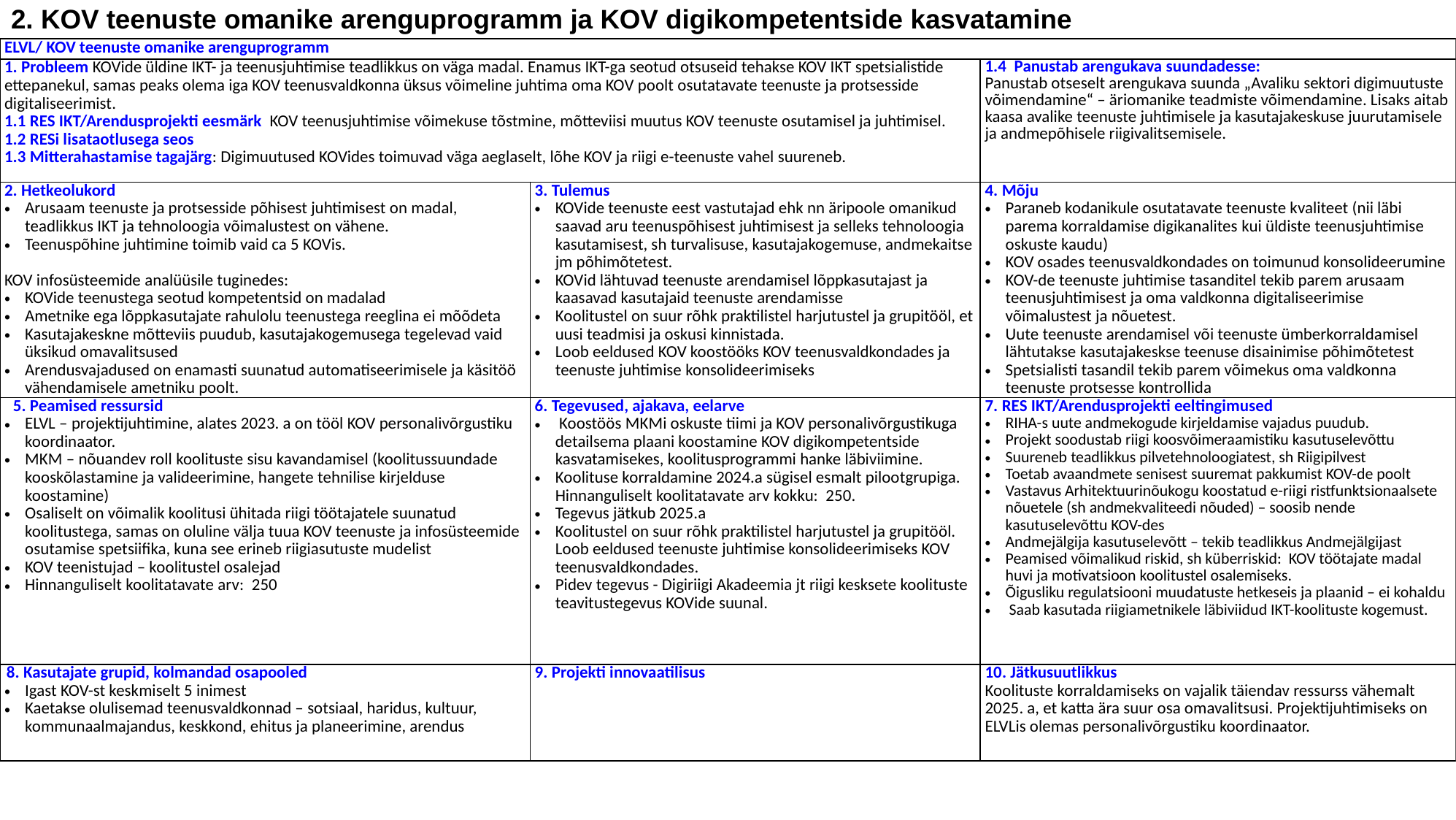

# 2. KOV teenuste omanike arenguprogramm ja KOV digikompetentside kasvatamine
| ELVL/ KOV teenuste omanike arenguprogramm |  |  |
| --- | --- | --- |
| 1. Probleem KOVide üldine IKT- ja teenusjuhtimise teadlikkus on väga madal. Enamus IKT-ga seotud otsuseid tehakse KOV IKT spetsialistide ettepanekul, samas peaks olema iga KOV teenusvaldkonna üksus võimeline juhtima oma KOV poolt osutatavate teenuste ja protsesside digitaliseerimist. 1.1 RES IKT/Arendusprojekti eesmärk KOV teenusjuhtimise võimekuse tõstmine, mõtteviisi muutus KOV teenuste osutamisel ja juhtimisel. 1.2 RESi lisataotlusega seos 1.3 Mitterahastamise tagajärg: Digimuutused KOVides toimuvad väga aeglaselt, lõhe KOV ja riigi e-teenuste vahel suureneb. |  | 1.4 Panustab arengukava suundadesse: Panustab otseselt arengukava suunda „Avaliku sektori digimuutuste võimendamine“ – äriomanike teadmiste võimendamine. Lisaks aitab kaasa avalike teenuste juhtimisele ja kasutajakeskuse juurutamisele ja andmepõhisele riigivalitsemisele. |
| 2. Hetkeolukord Arusaam teenuste ja protsesside põhisest juhtimisest on madal, teadlikkus IKT ja tehnoloogia võimalustest on vähene. Teenuspõhine juhtimine toimib vaid ca 5 KOVis. KOV infosüsteemide analüüsile tuginedes: KOVide teenustega seotud kompetentsid on madalad Ametnike ega lõppkasutajate rahulolu teenustega reeglina ei mõõdeta Kasutajakeskne mõtteviis puudub, kasutajakogemusega tegelevad vaid üksikud omavalitsused Arendusvajadused on enamasti suunatud automatiseerimisele ja käsitöö vähendamisele ametniku poolt. | 3. Tulemus KOVide teenuste eest vastutajad ehk nn äripoole omanikud saavad aru teenuspõhisest juhtimisest ja selleks tehnoloogia kasutamisest, sh turvalisuse, kasutajakogemuse, andmekaitse jm põhimõtetest. KOVid lähtuvad teenuste arendamisel lõppkasutajast ja kaasavad kasutajaid teenuste arendamisse Koolitustel on suur rõhk praktilistel harjutustel ja grupitööl, et uusi teadmisi ja oskusi kinnistada. Loob eeldused KOV koostööks KOV teenusvaldkondades ja teenuste juhtimise konsolideerimiseks | 4. Mõju Paraneb kodanikule osutatavate teenuste kvaliteet (nii läbi parema korraldamise digikanalites kui üldiste teenusjuhtimise oskuste kaudu) KOV osades teenusvaldkondades on toimunud konsolideerumine KOV-de teenuste juhtimise tasanditel tekib parem arusaam teenusjuhtimisest ja oma valdkonna digitaliseerimise võimalustest ja nõuetest. Uute teenuste arendamisel või teenuste ümberkorraldamisel lähtutakse kasutajakeskse teenuse disainimise põhimõtetest Spetsialisti tasandil tekib parem võimekus oma valdkonna teenuste protsesse kontrollida |
| 5. Peamised ressursid ELVL – projektijuhtimine, alates 2023. a on tööl KOV personalivõrgustiku koordinaator. MKM – nõuandev roll koolituste sisu kavandamisel (koolitussuundade kooskõlastamine ja valideerimine, hangete tehnilise kirjelduse koostamine) Osaliselt on võimalik koolitusi ühitada riigi töötajatele suunatud koolitustega, samas on oluline välja tuua KOV teenuste ja infosüsteemide osutamise spetsiifika, kuna see erineb riigiasutuste mudelist KOV teenistujad – koolitustel osalejad Hinnanguliselt koolitatavate arv: 250 | 6. Tegevused, ajakava, eelarve Koostöös MKMi oskuste tiimi ja KOV personalivõrgustikuga detailsema plaani koostamine KOV digikompetentside kasvatamisekes, koolitusprogrammi hanke läbiviimine. Koolituse korraldamine 2024.a sügisel esmalt pilootgrupiga. Hinnanguliselt koolitatavate arv kokku: 250. Tegevus jätkub 2025.a Koolitustel on suur rõhk praktilistel harjutustel ja grupitööl. Loob eeldused teenuste juhtimise konsolideerimiseks KOV teenusvaldkondades. Pidev tegevus - Digiriigi Akadeemia jt riigi kesksete koolituste teavitustegevus KOVide suunal. | 7. RES IKT/Arendusprojekti eeltingimused RIHA-s uute andmekogude kirjeldamise vajadus puudub. Projekt soodustab riigi koosvõimeraamistiku kasutuselevõttu Suureneb teadlikkus pilvetehnoloogiatest, sh Riigipilvest Toetab avaandmete senisest suuremat pakkumist KOV-de poolt Vastavus Arhitektuurinõukogu koostatud e-riigi ristfunktsionaalsete nõuetele (sh andmekvaliteedi nõuded) – soosib nende kasutuselevõttu KOV-des Andmejälgija kasutuselevõtt – tekib teadlikkus Andmejälgijast Peamised võimalikud riskid, sh küberriskid: KOV töötajate madal huvi ja motivatsioon koolitustel osalemiseks. Õigusliku regulatsiooni muudatuste hetkeseis ja plaanid – ei kohaldu Saab kasutada riigiametnikele läbiviidud IKT-koolituste kogemust. |
| 8. Kasutajate grupid, kolmandad osapooled Igast KOV-st keskmiselt 5 inimest Kaetakse olulisemad teenusvaldkonnad – sotsiaal, haridus, kultuur, kommunaalmajandus, keskkond, ehitus ja planeerimine, arendus | 9. Projekti innovaatilisus | 10. Jätkusuutlikkus Koolituste korraldamiseks on vajalik täiendav ressurss vähemalt 2025. a, et katta ära suur osa omavalitsusi. Projektijuhtimiseks on ELVLis olemas personalivõrgustiku koordinaator. |